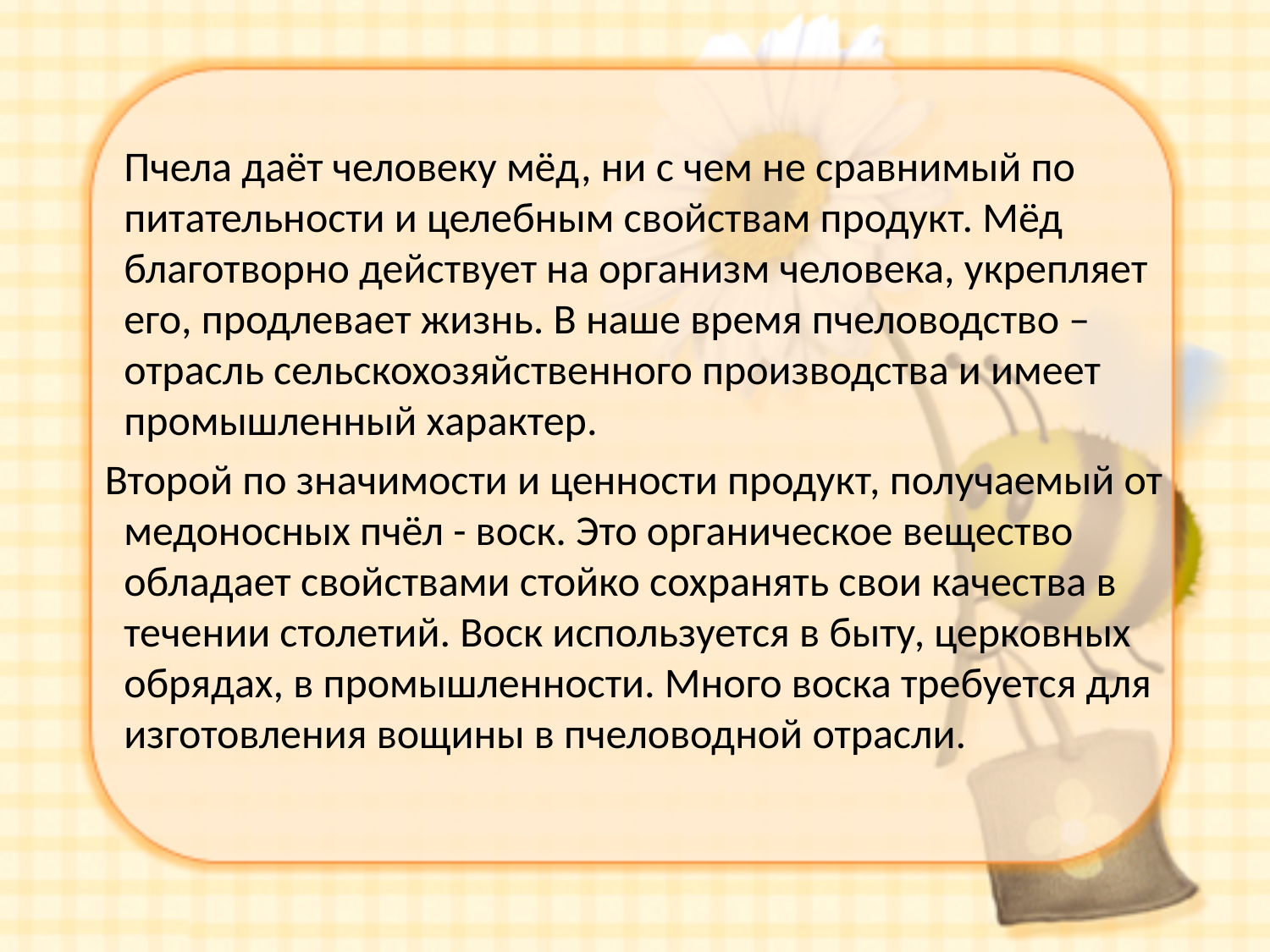

Пчела даёт человеку мёд, ни с чем не сравнимый по питательности и целебным свойствам продукт. Мёд благотворно действует на организм человека, укрепляет его, продлевает жизнь. В наше время пчеловодство – отрасль сельскохозяйственного производства и имеет промышленный характер.
   Второй по значимости и ценности продукт, получаемый от медоносных пчёл - воск. Это органическое вещество обладает свойствами стойко сохранять свои качества в течении столетий. Воск используется в быту, церковных обрядах, в промышленности. Много воска требуется для изготовления вощины в пчеловодной отрасли.